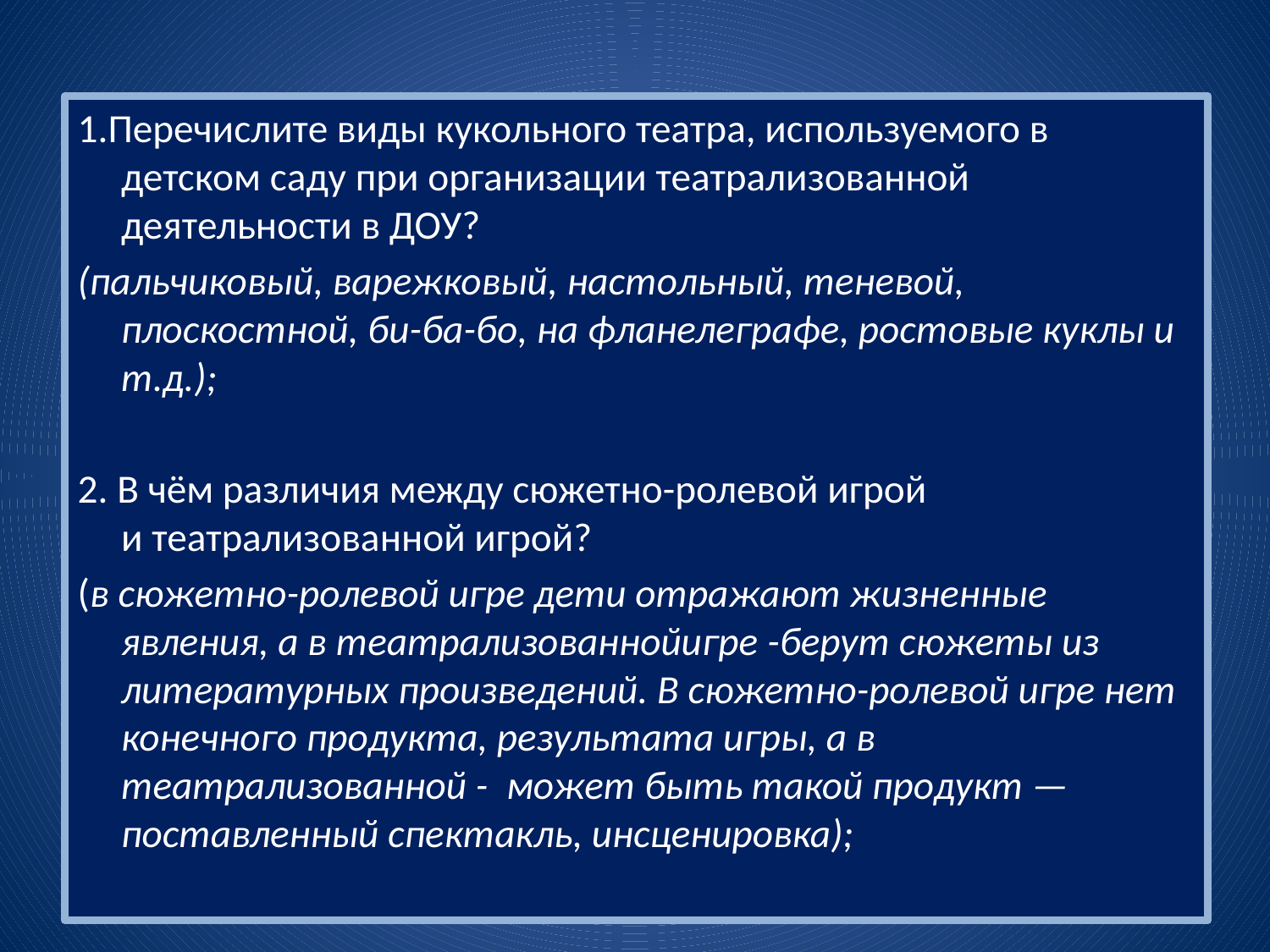

1.Перечислите виды кукольного театра, используемого в детском саду при организации театрализованной деятельности в ДОУ?
(пальчиковый, варежковый, настольный, теневой, плоскостной, би-ба-бо, на фланелеграфе, ростовые куклы и т.д.);

2. В чём различия между сюжетно-ролевой игрой и театрализованной игрой?
(в сюжетно-ролевой игре дети отражают жизненные явления, а в театрализованнойигре -берут сюжеты из литературных произведений. В сюжетно-ролевой игре нет конечного продукта, результата игры, а в театрализованной -  может быть такой продукт — поставленный спектакль, инсценировка);